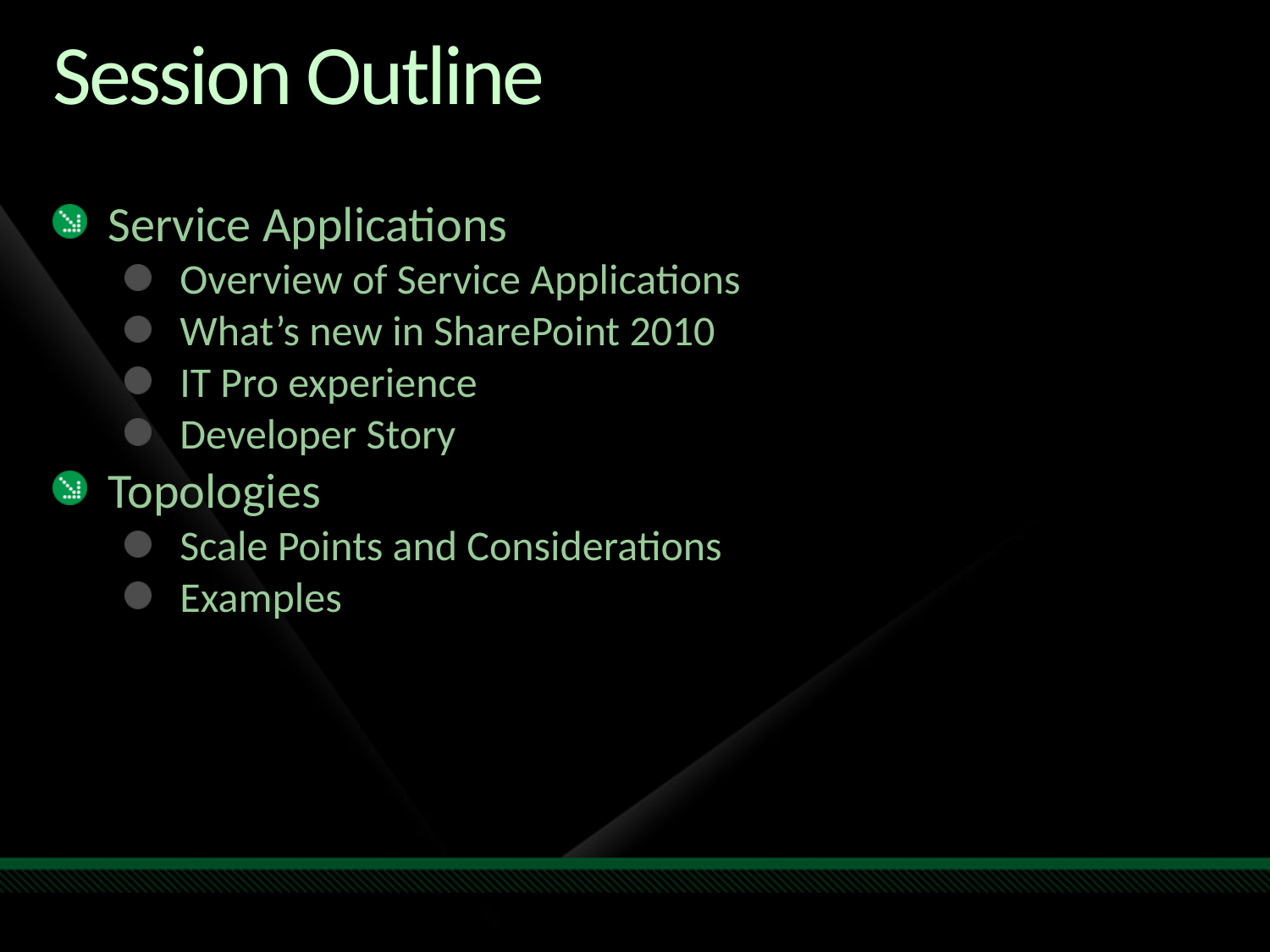

# Session Outline
Service Applications
Overview of Service Applications
What’s new in SharePoint 2010
IT Pro experience
Developer Story
Topologies
Scale Points and Considerations
Examples